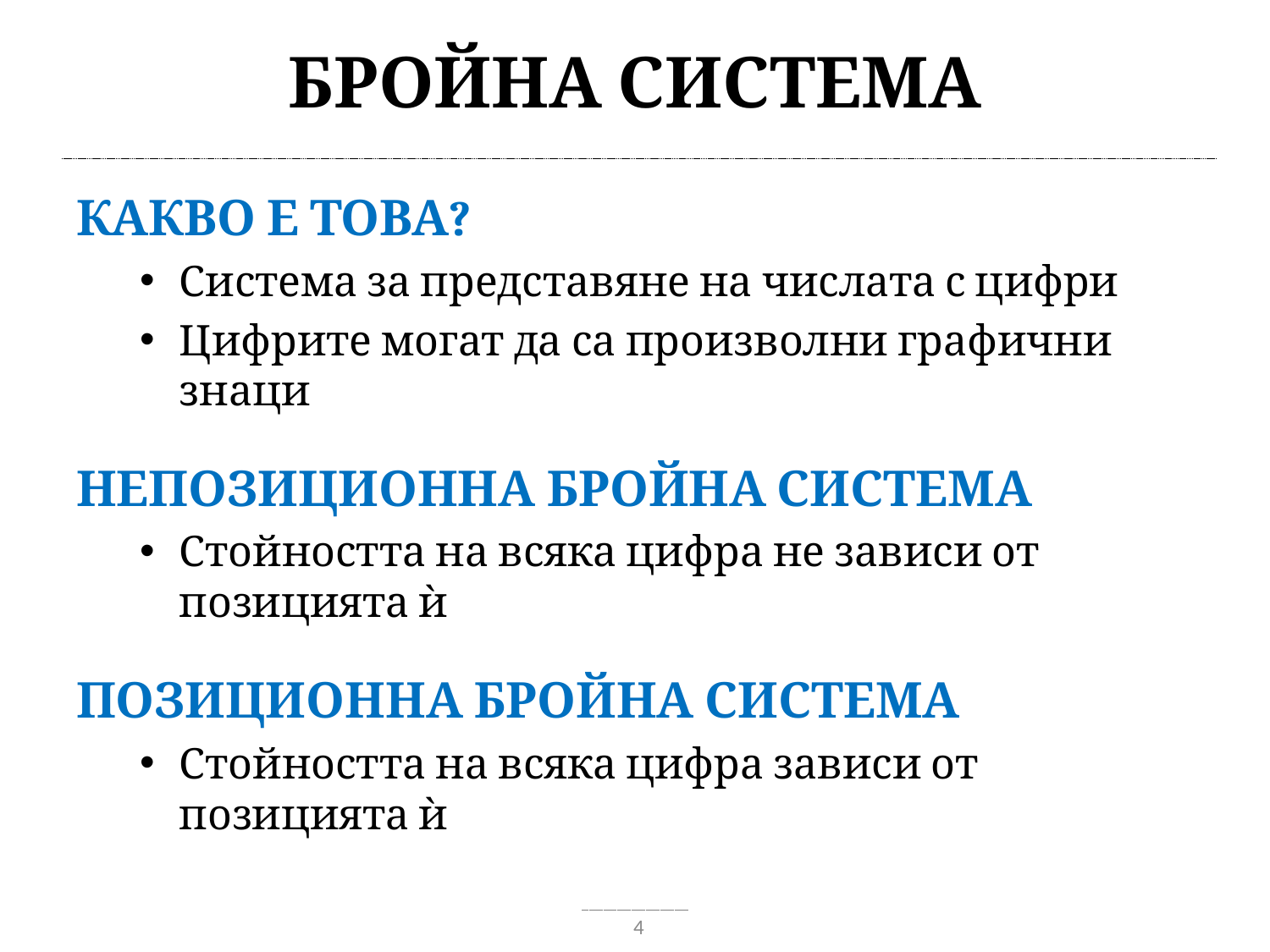

# Бройна система
Какво е това?
Система за представяне на числата с цифри
Цифрите могат да са произволни графични знаци
Непозиционна бройна система
Стойността на всяка цифра не зависи от позицията ѝ
Позиционна бройна система
Стойността на всяка цифра зависи от позицията ѝ
4